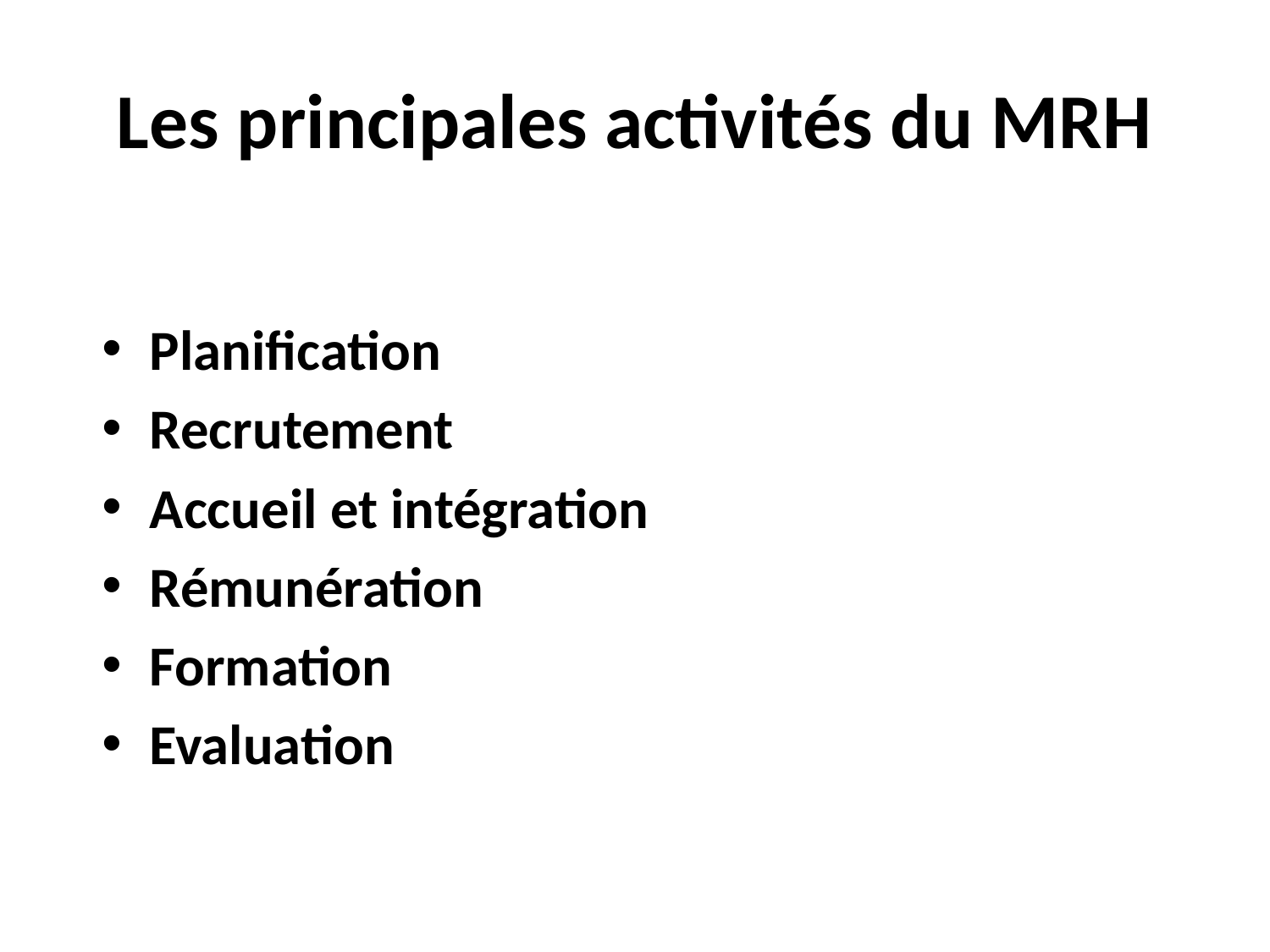

# Les principales activités du MRH
Planification
Recrutement
Accueil et intégration
Rémunération
Formation
Evaluation